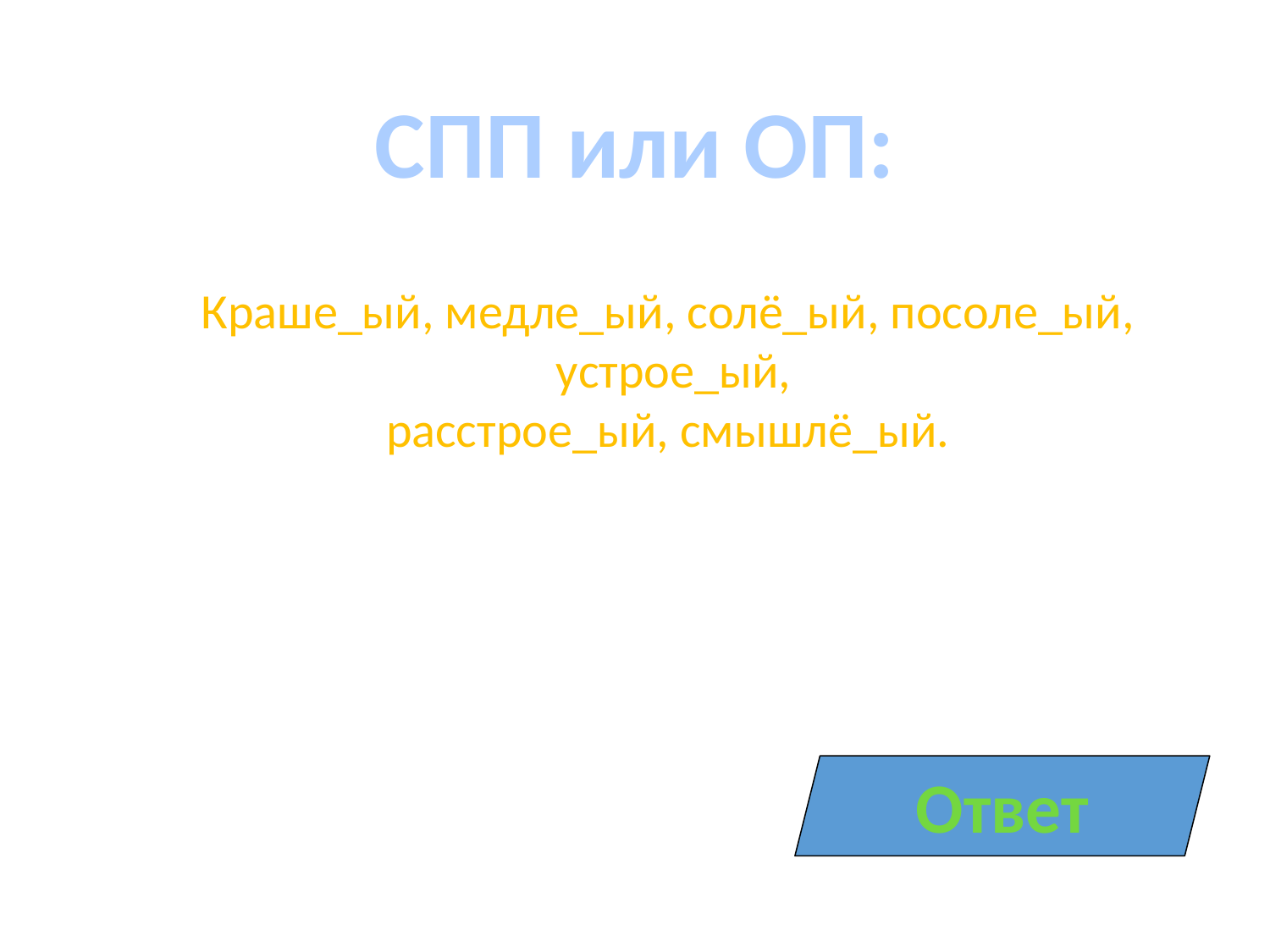

СПП или ОП:
Краше_ый, медле_ый, солё_ый, посоле_ый,
 устрое_ый,
расстрое_ый, смышлё_ый.

Ответ